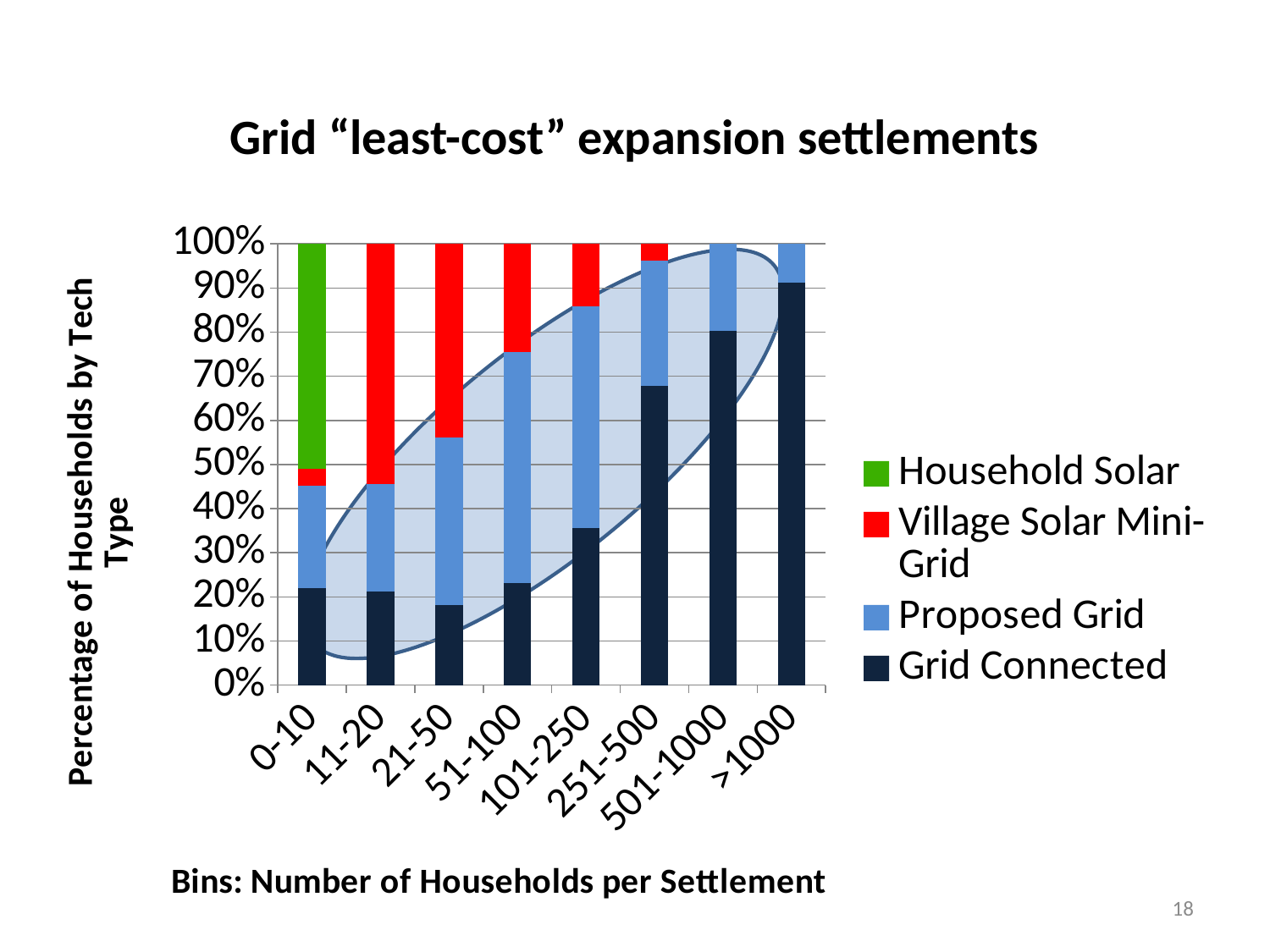

Grid “least-cost” expansion settlements

### Chart

| Category | Grid Connected | Proposed Grid | Village Solar Mini-Grid | Household Solar |
|---|---|---|---|---|
| 0-10 | 0.21938232161874296 | 0.23343982960596404 | 0.03833865814696483 | 0.508839190628328 |
| 11-20 | 0.21131561008861596 | 0.24484104852203012 | 0.543843341389354 | 0.0 |
| 21-50 | 0.18172980779913306 | 0.3800411065437169 | 0.43822908565714913 | 0.0 |
| 51-100 | 0.23176594681618806 | 0.5238994059845672 | 0.24433464719924505 | 0.0 |
| 101-250 | 0.356995536649426 | 0.501699940381238 | 0.14130452296933696 | 0.0 |
| 251-500 | 0.6776237409292762 | 0.28484782844146 | 0.03752843062926461 | 0.0 |
| 501-1000 | 0.802233054201558 | 0.1977669457984421 | 0.0 | 0.0 |
| >1000 | 0.911857419980601 | 0.0881425800193986 | 0.0 | 0.0 |
18